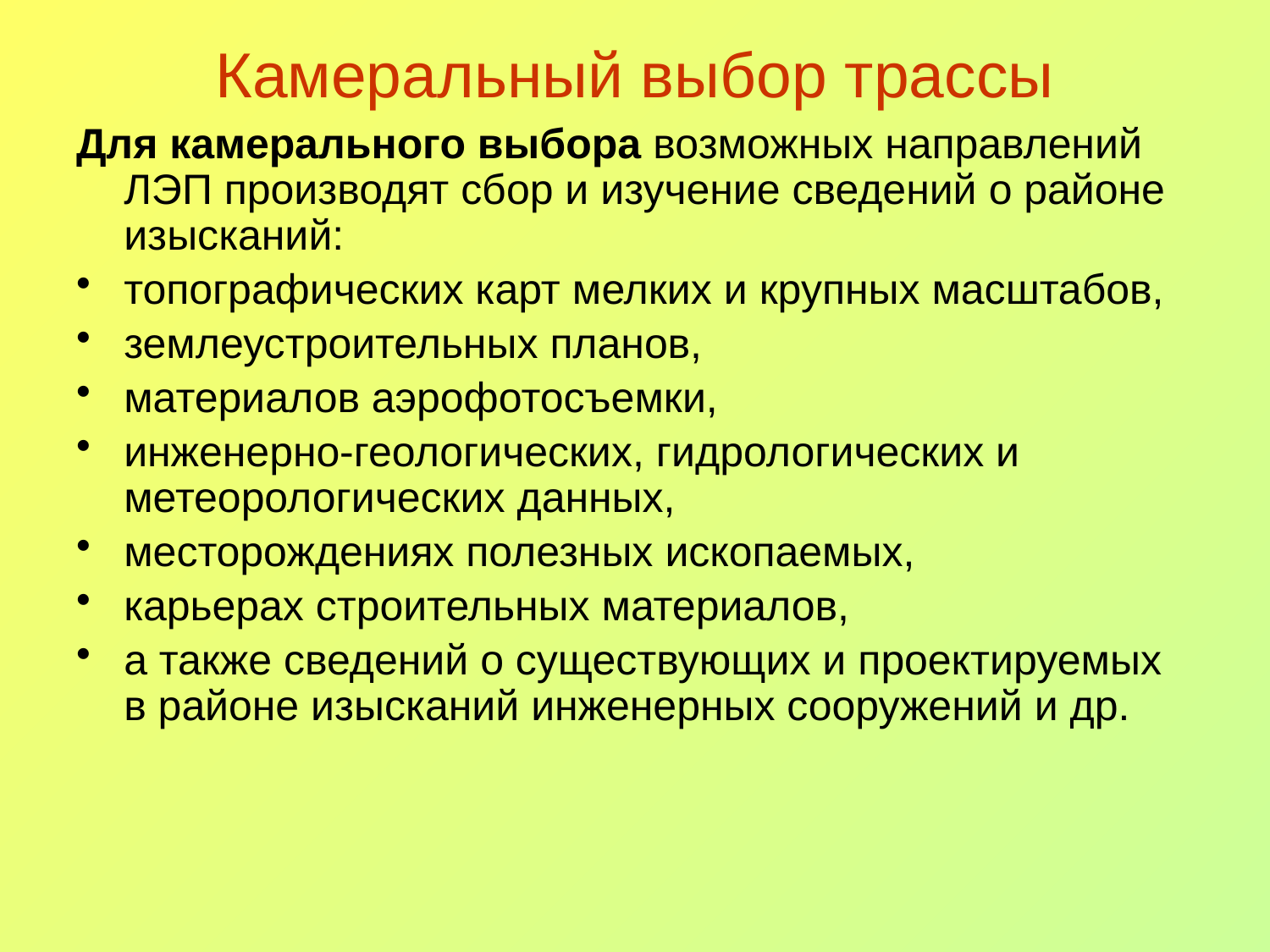

# Камеральный выбор трассы
Для камерального выбора возможных направлений ЛЭП производят сбор и изучение сведений о районе изысканий:
топографических карт мелких и крупных масштабов,
землеустроительных планов,
материалов аэрофотосъемки,
инженерно-геологических, гидрологических и метеорологических данных,
месторождениях полезных ископаемых,
карьерах строительных материалов,
а также сведений о существующих и проектируемых в районе изысканий инженерных сооружений и др.